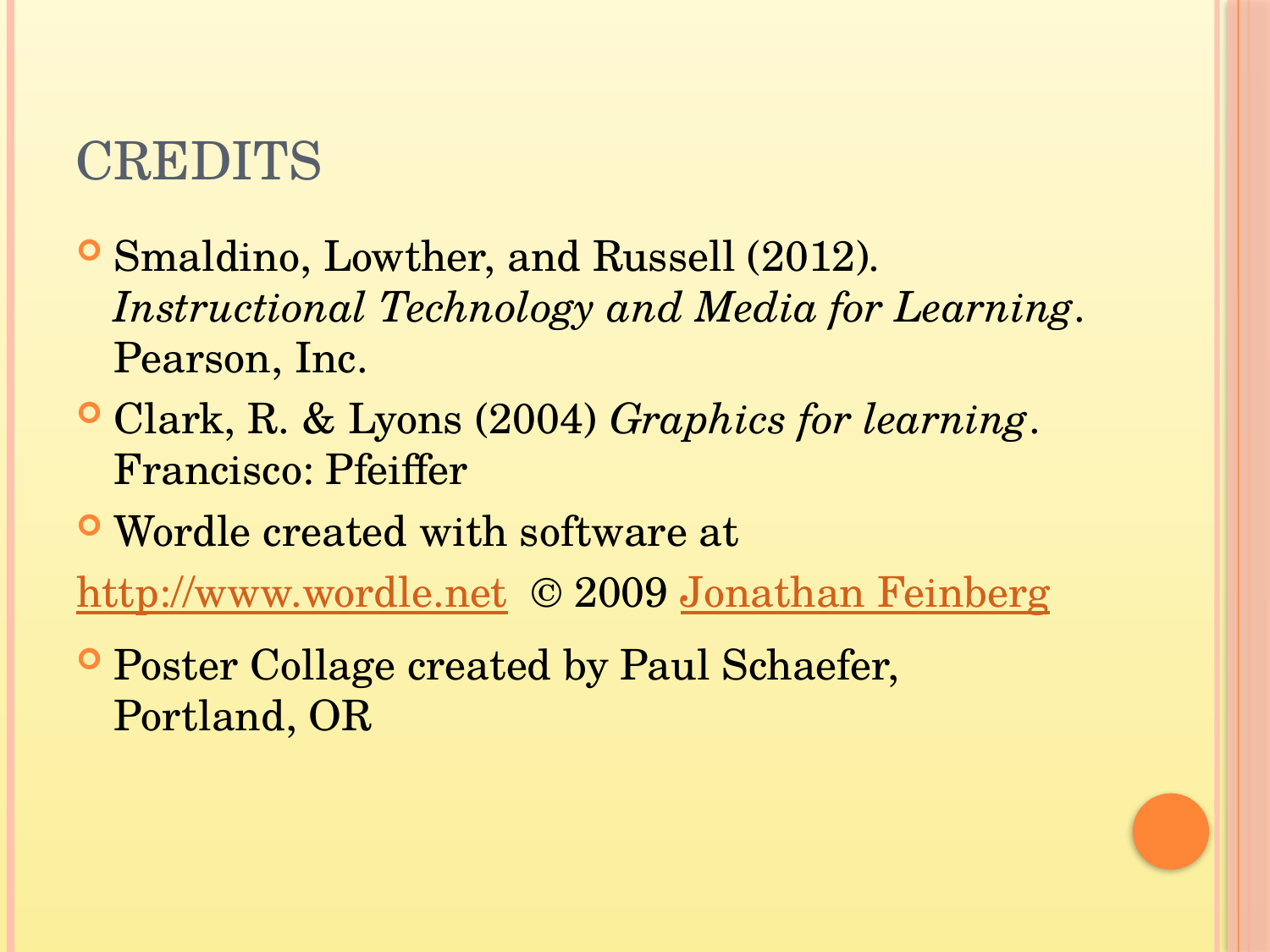

# Credits
Smaldino, Lowther, and Russell (2012).  Instructional Technology and Media for Learning. Pearson, Inc.
Clark, R. & Lyons (2004) Graphics for learning. Francisco: Pfeiffer
Wordle created with software at
http://www.wordle.net  © 2009 Jonathan Feinberg
Poster Collage created by Paul Schaefer, Portland, OR